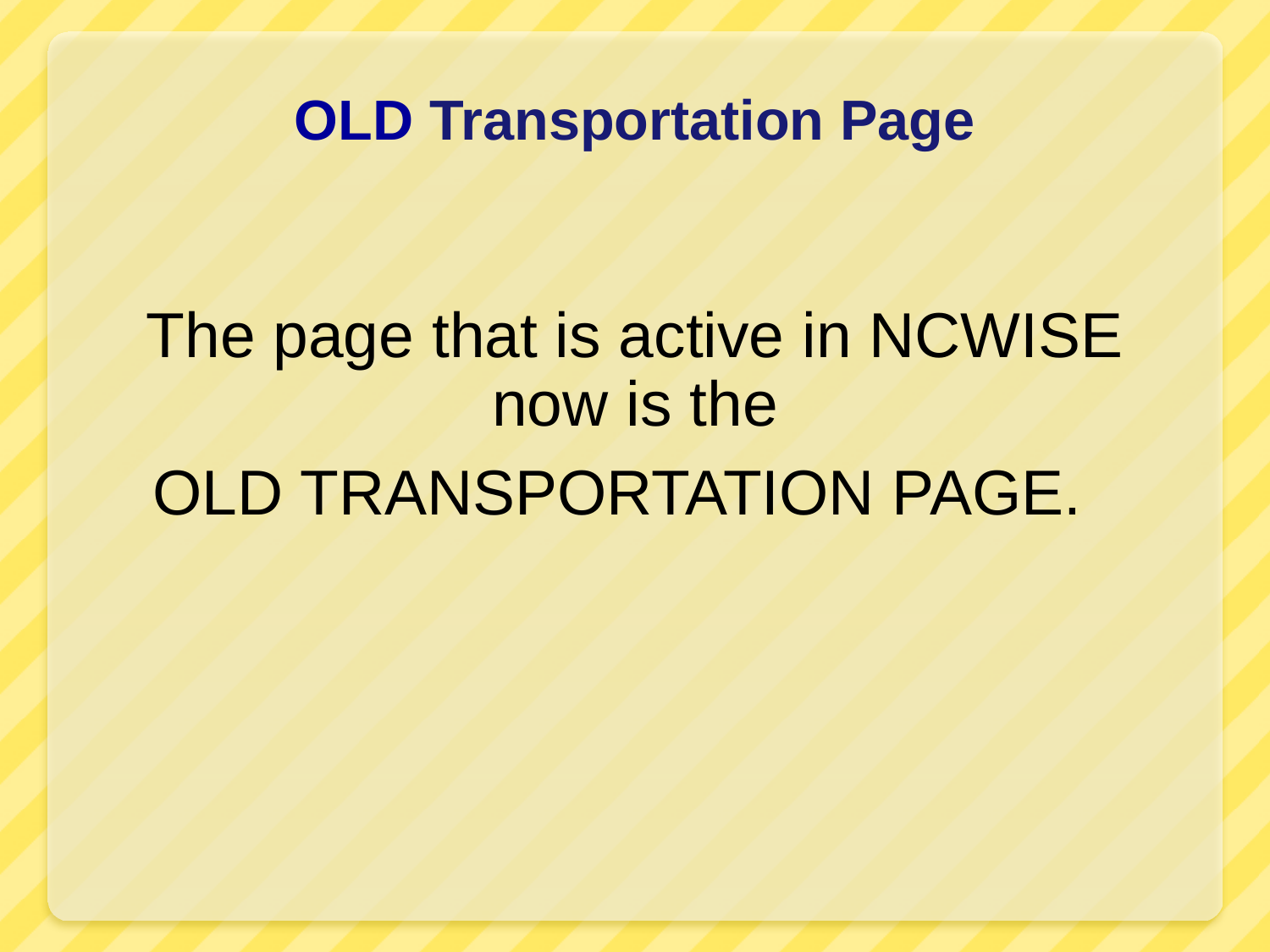

# OLD Transportation Page
The page that is active in NCWISE now is the
OLD TRANSPORTATION PAGE.